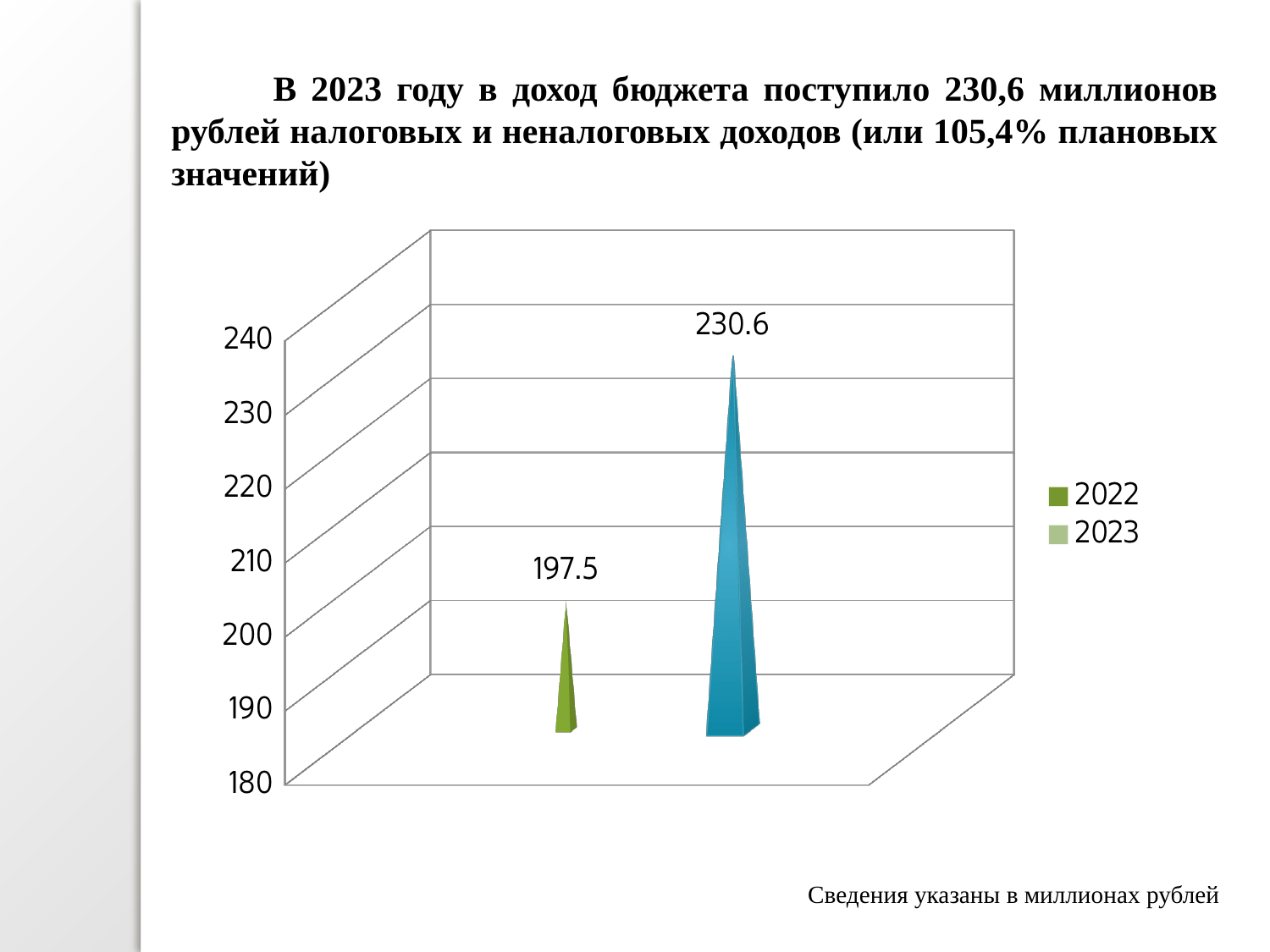

В 2023 году в доход бюджета поступило 230,6 миллионов рублей налоговых и неналоговых доходов (или 105,4% плановых значений)

[unsupported chart]

Сведения указаны в миллионах рублей